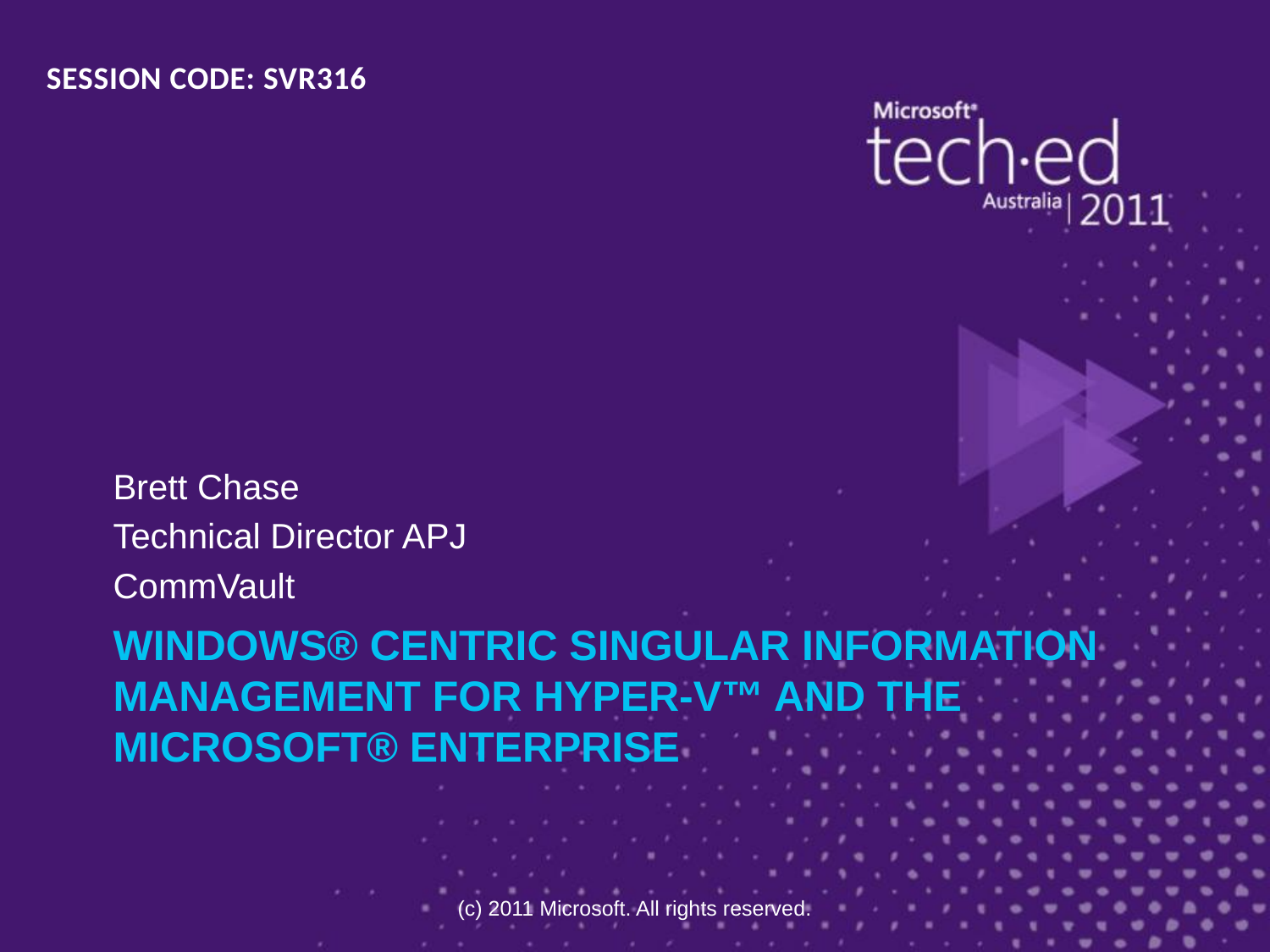

SESSION CODE: SVR316
Brett Chase
Technical Director APJ
CommVault
# Windows® Centric Singular Information Management for Hyper-V™ and the Microsoft® Enterprise
(c) 2011 Microsoft. All rights reserved.